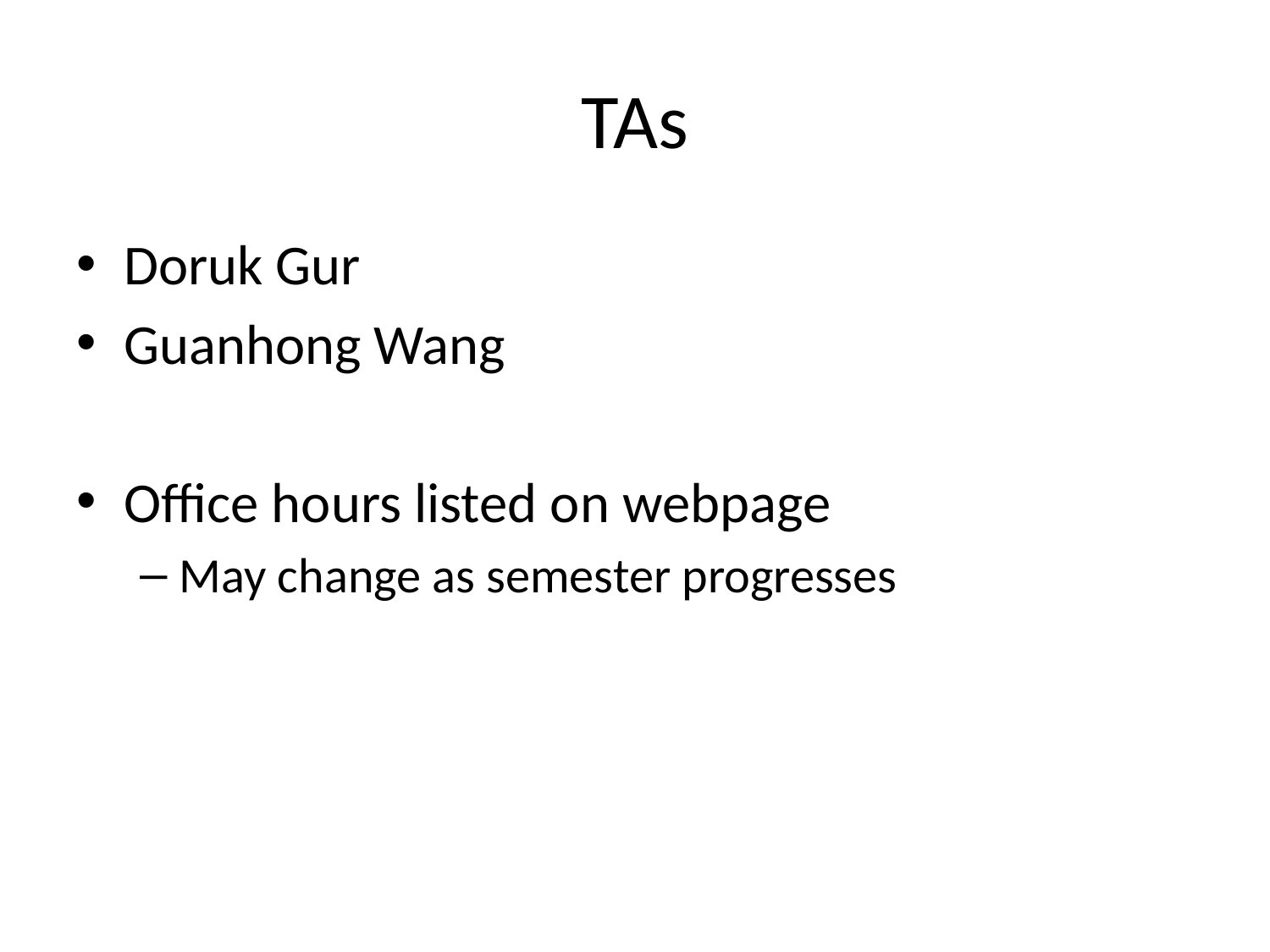

# TAs
Doruk Gur
Guanhong Wang

Office hours listed on webpage
May change as semester progresses